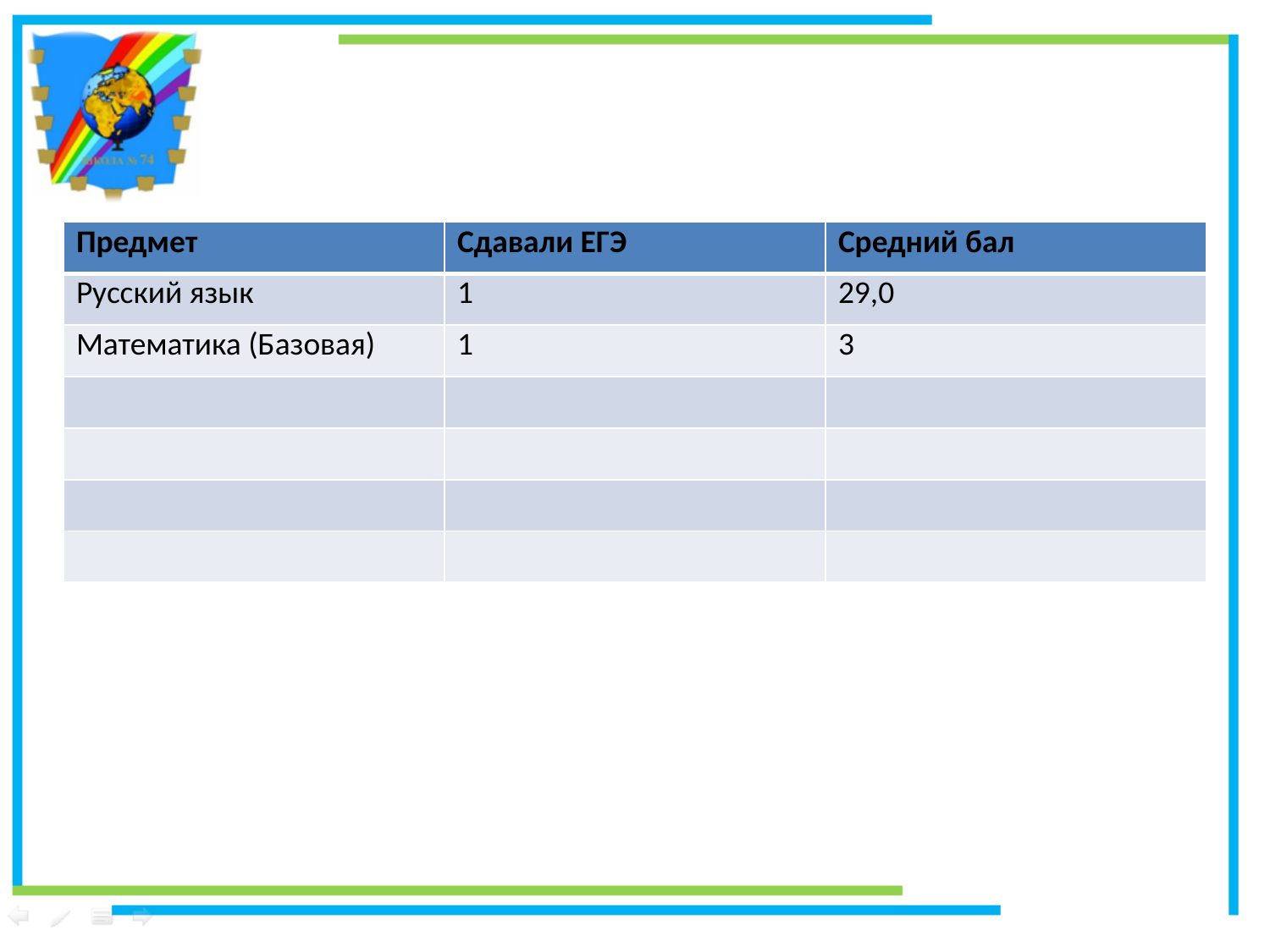

#
| Предмет | Сдавали ЕГЭ | Средний бал |
| --- | --- | --- |
| Русский язык | 1 | 29,0 |
| Математика (Базовая) | 1 | 3 |
|  |  |  |
|  |  |  |
|  |  |  |
|  |  |  |